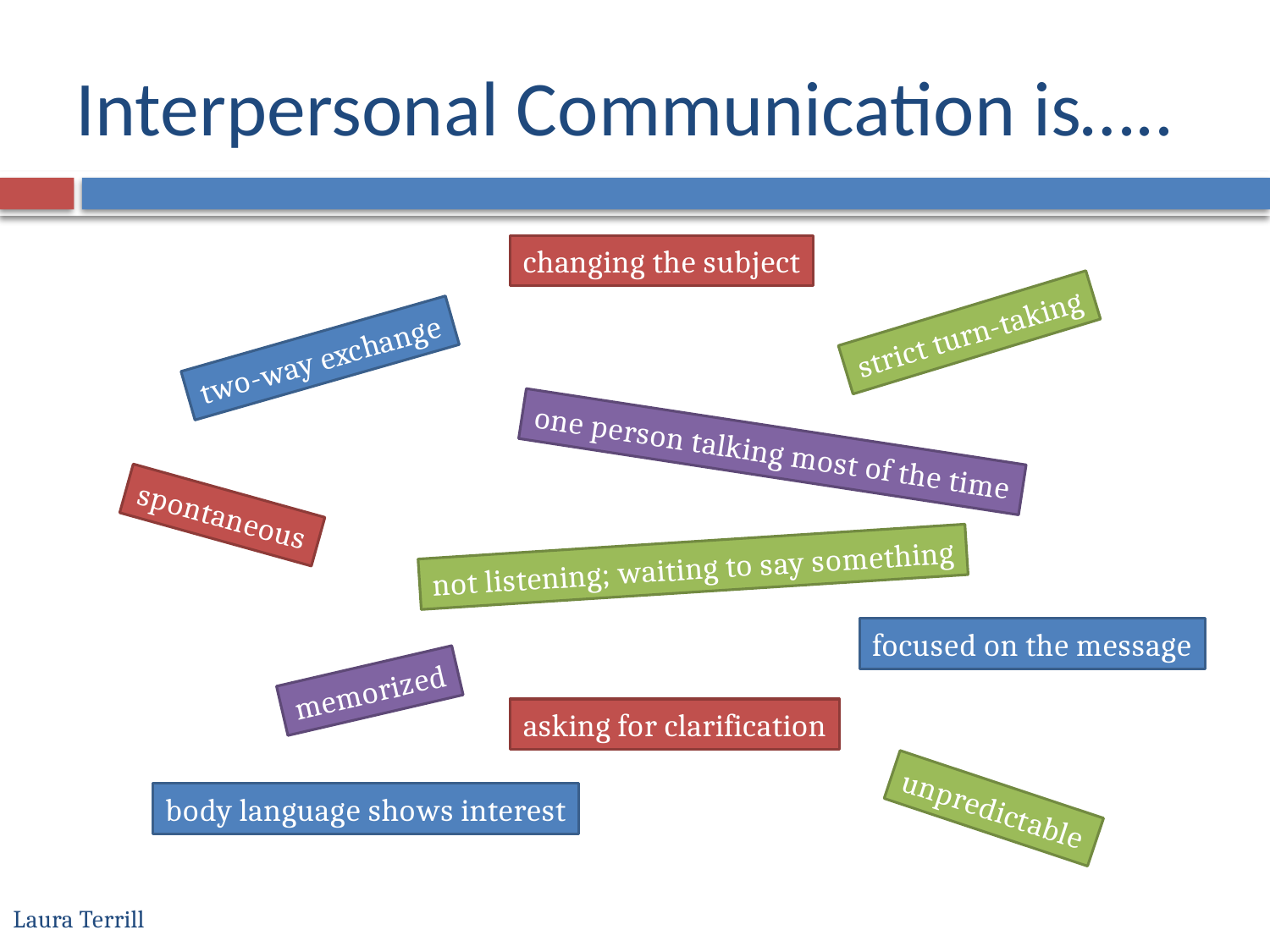

# Interpersonal Communication is…..
changing the subject
strict turn-taking
two-way exchange
one person talking most of the time
spontaneous
not listening; waiting to say something
focused on the message
memorized
asking for clarification
body language shows interest
unpredictable
Laura Terrill